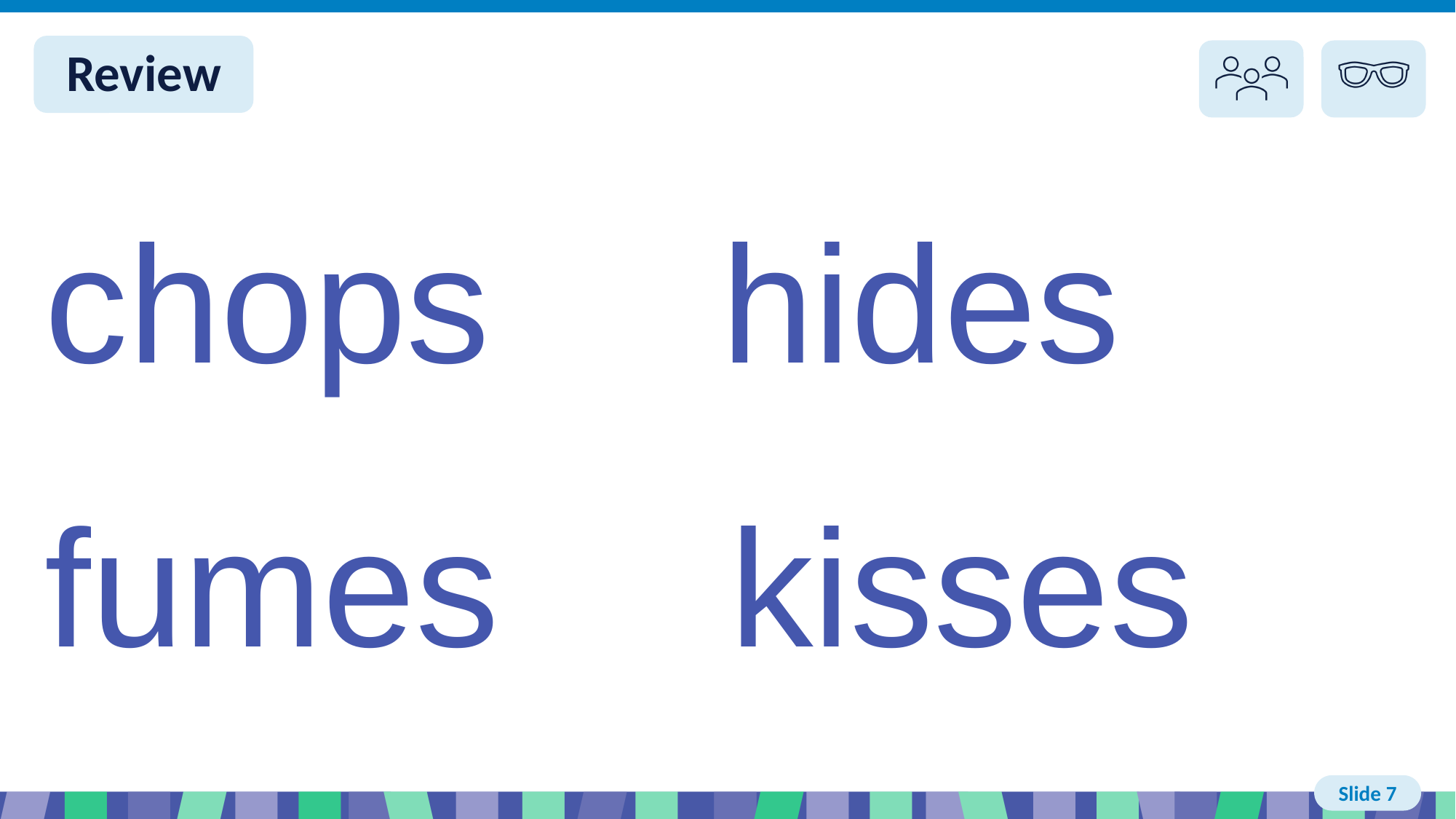

# Slide 7 Review You do
chops     hides

fumes     kisses